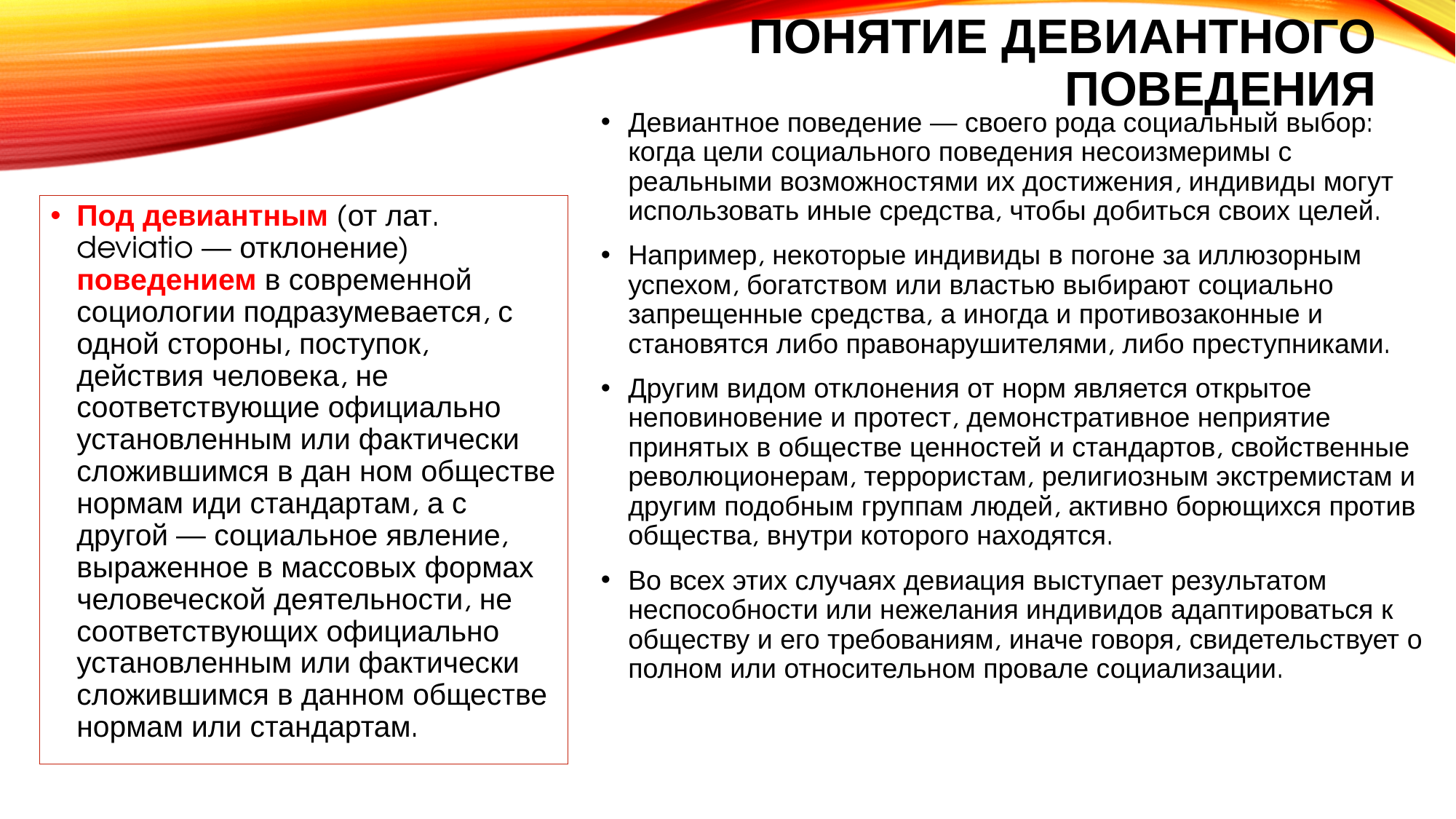

# Понятие девиантного поведения
Девиантное поведение — своего рода социальный выбор: когда цели социального поведения несоизмеримы с реальными возможностями их достижения, индивиды могут использовать иные средства, чтобы добиться своих целей.
Например, некоторые индивиды в погоне за иллюзорным успехом, богатством или властью выбирают социально запрещенные средства, а иногда и противозаконные и становятся либо правонарушителями, либо преступниками.
Другим видом отклонения от норм является открытое неповиновение и протест, демонстративное неприятие принятых в обществе ценностей и стандартов, свойственные революционерам, террористам, религиозным экстремистам и другим подобным группам людей, активно борющихся против общества, внутри которого находятся.
Во всех этих случаях девиация выступает результатом неспособности или нежелания индивидов адаптироваться к обществу и его требованиям, иначе говоря, свидетельствует о полном или относительном провале социализации.
Под девиантным (от лат. deviatio — отклонение) поведением в современной социологии подразумевается, с одной стороны, поступок, действия человека, не соответствующие официально установленным или фактически сложившимся в дан ном обществе нормам иди стандартам, а с другой — социальное явление, выраженное в массовых формах человеческой деятельности, не соответствующих официально установленным или фактически сложившимся в данном обществе нормам или стандартам.